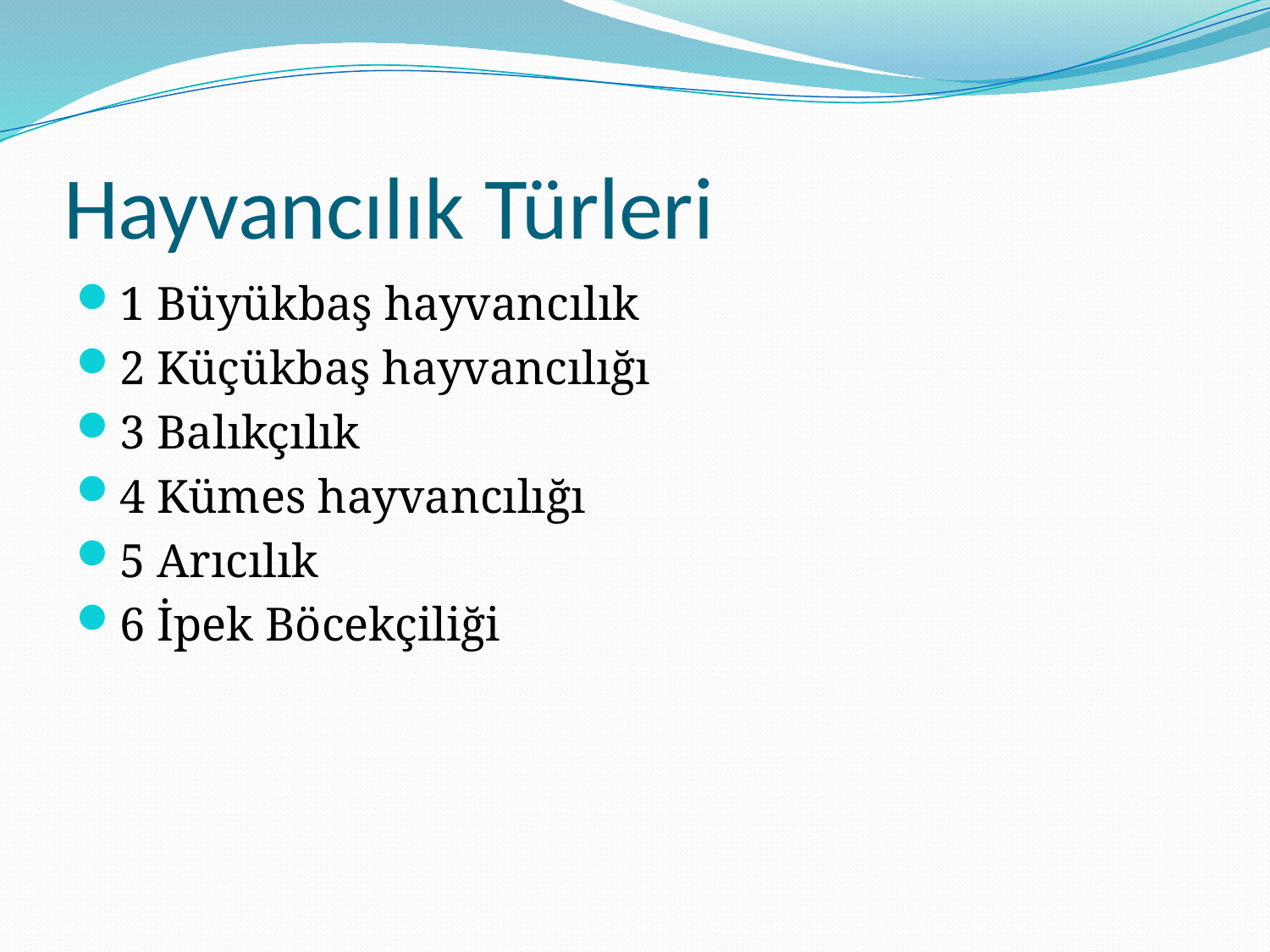

# Hayvancılık Türleri
1 Büyükbaş hayvancılık
2 Küçükbaş hayvancılığı
3 Balıkçılık
4 Kümes hayvancılığı
5 Arıcılık
6 İpek Böcekçiliği